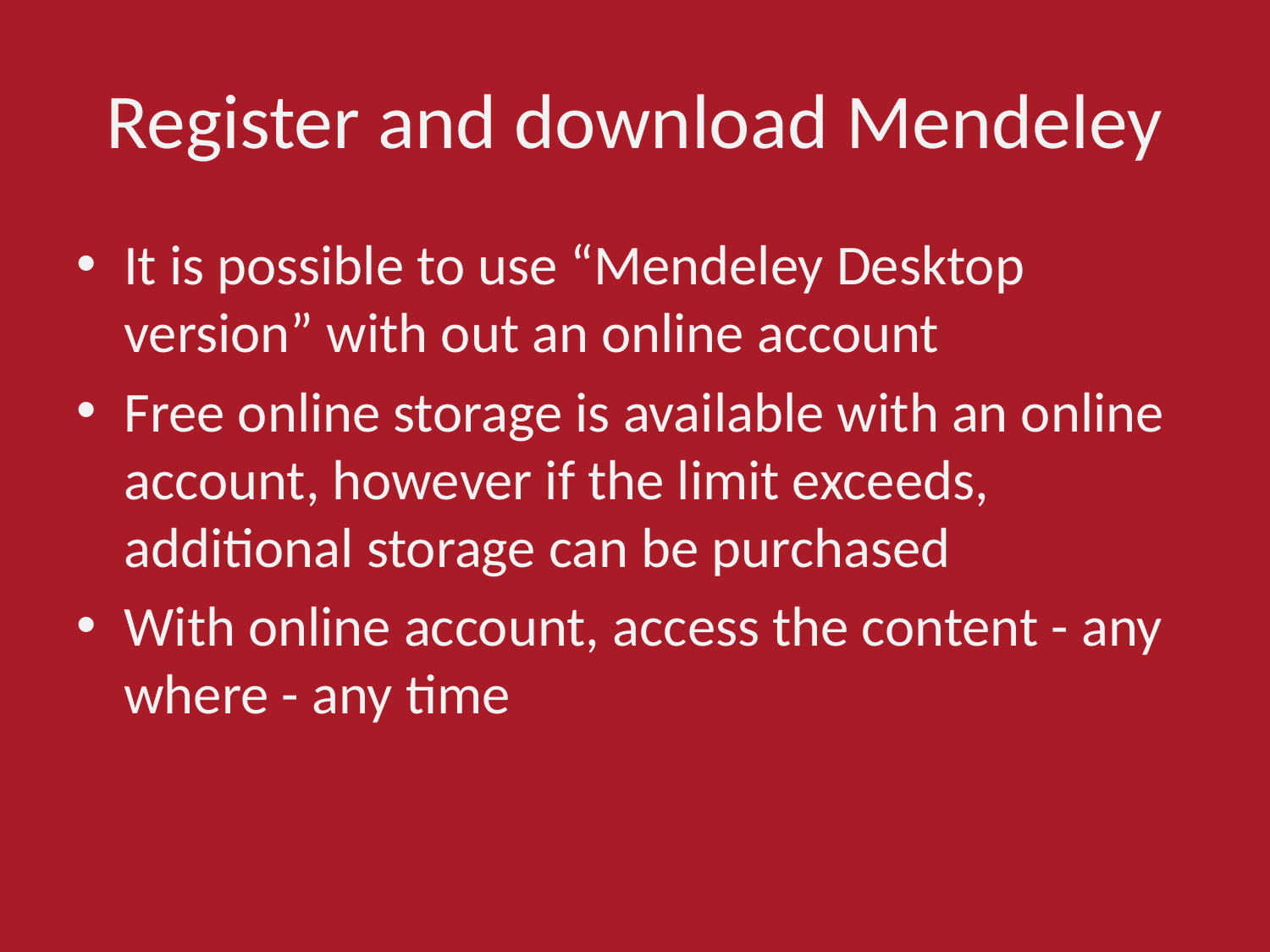

# Register and download Mendeley
It is possible to use “Mendeley Desktop version” with out an online account
Free online storage is available with an online account, however if the limit exceeds, additional storage can be purchased
With online account, access the content - any where - any time